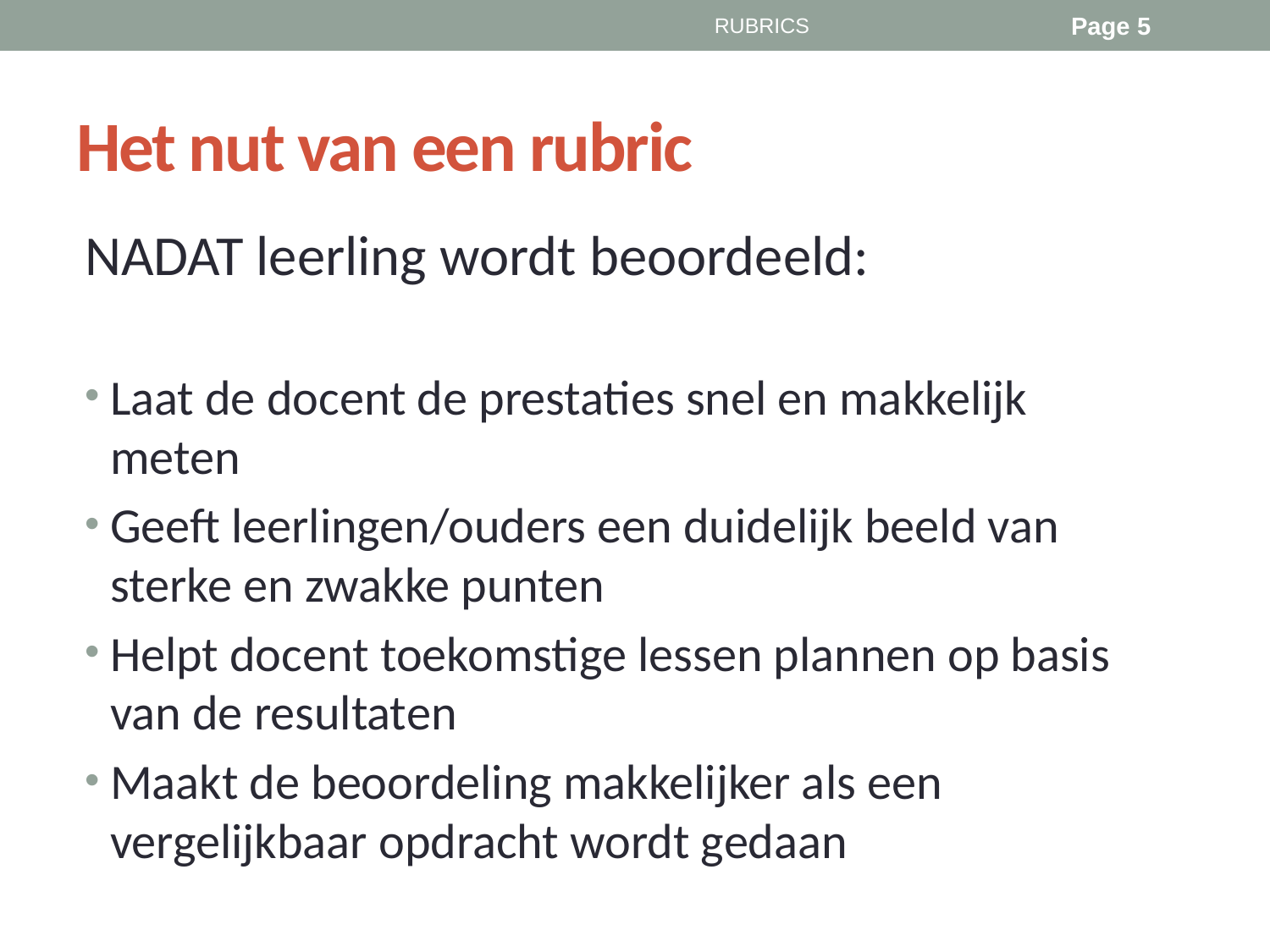

RUBRICS
Page 5
# Het nut van een rubric
NADAT leerling wordt beoordeeld:

Laat de docent de prestaties snel en makkelijk meten
Geeft leerlingen/ouders een duidelijk beeld van sterke en zwakke punten
Helpt docent toekomstige lessen plannen op basis van de resultaten
Maakt de beoordeling makkelijker als een vergelijkbaar opdracht wordt gedaan